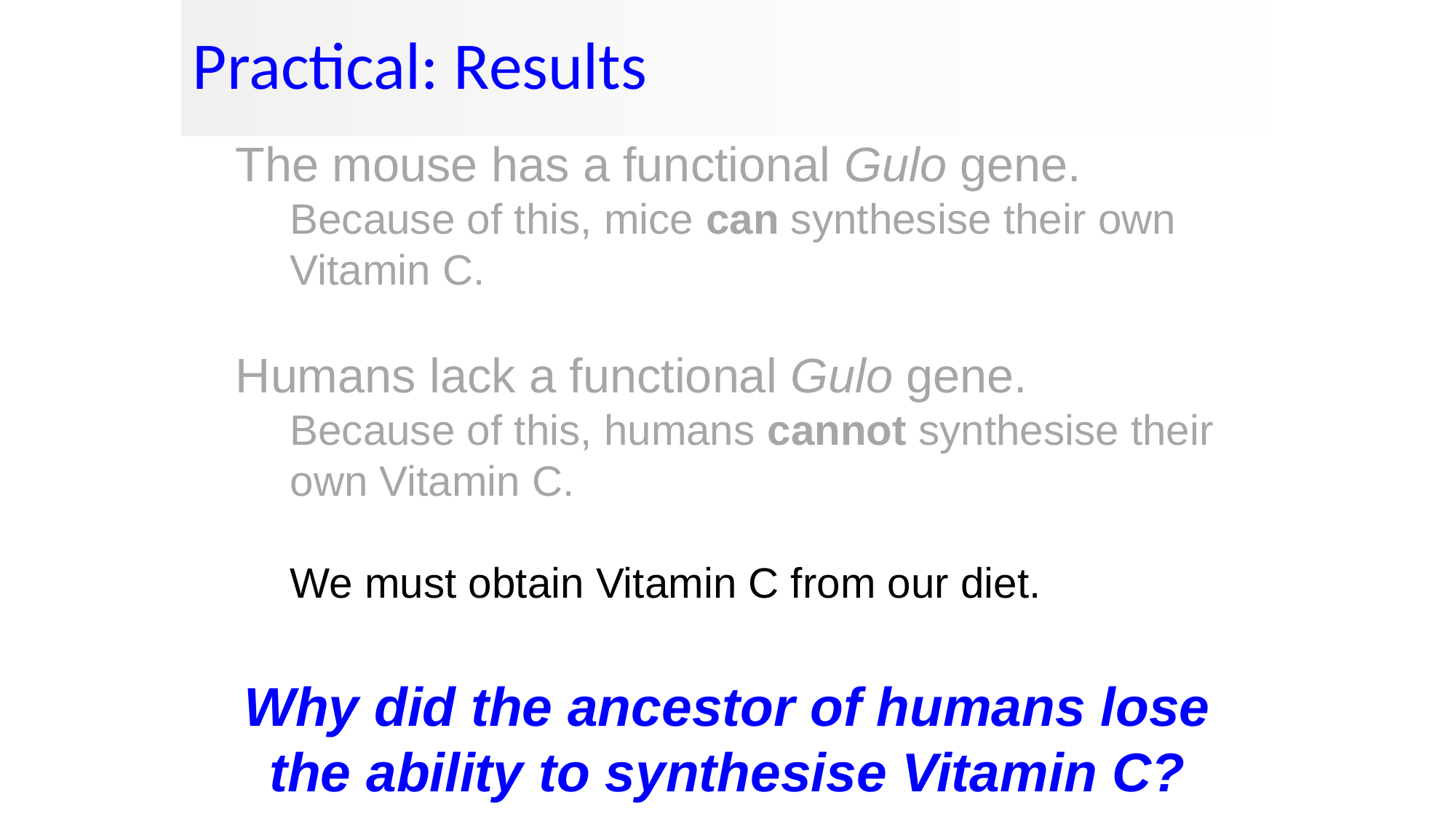

# Practical: Results
The mouse has a functional Gulo gene.
Because of this, mice can synthesise their own Vitamin C.

Humans lack a functional Gulo gene.
Because of this, humans cannot synthesise their own Vitamin C.
We must obtain Vitamin C from our diet.

Why did the ancestor of humans lose the ability to synthesise Vitamin C?